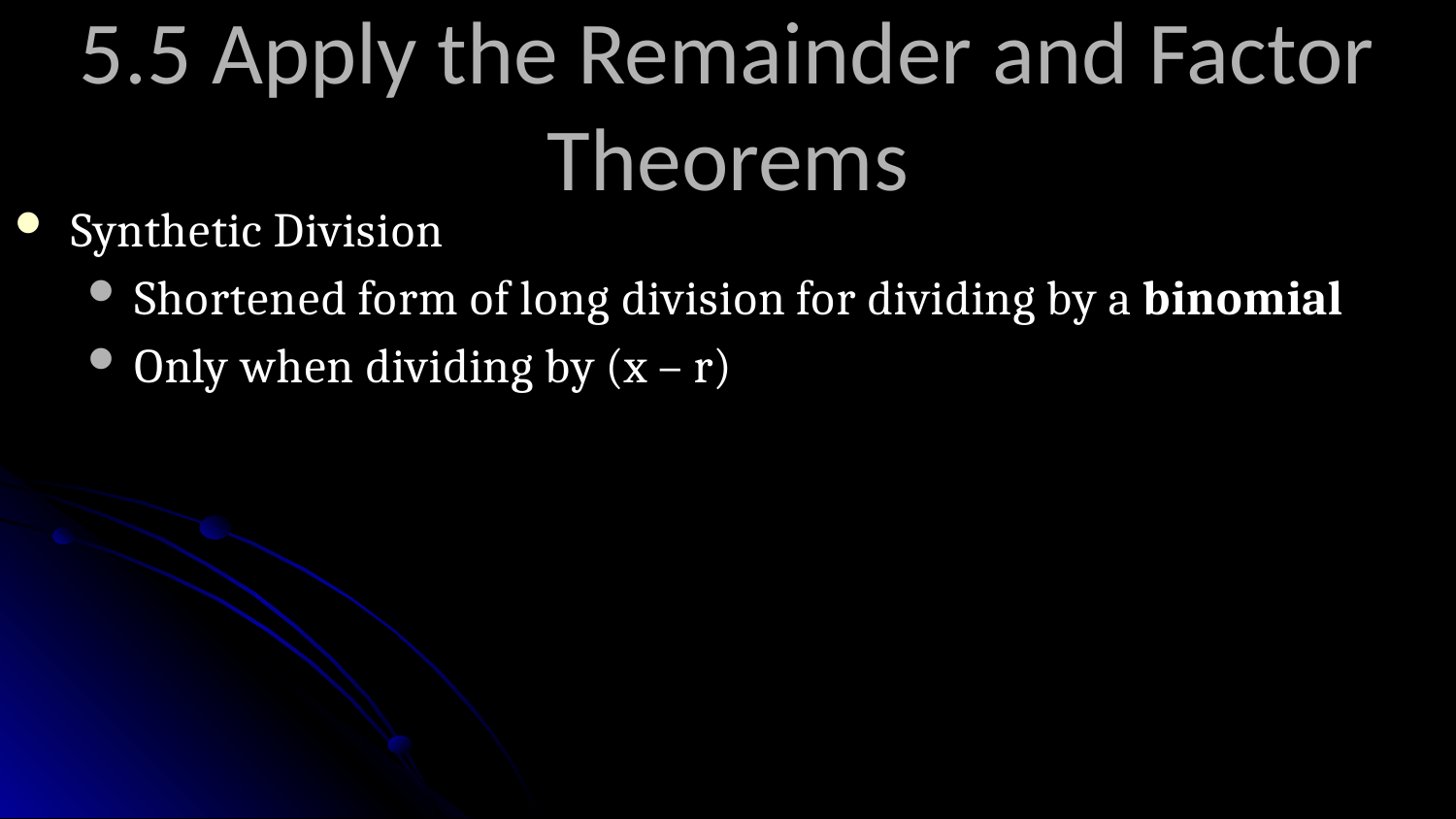

# 5.5 Apply the Remainder and Factor Theorems
Synthetic Division
Shortened form of long division for dividing by a binomial
Only when dividing by (x – r)